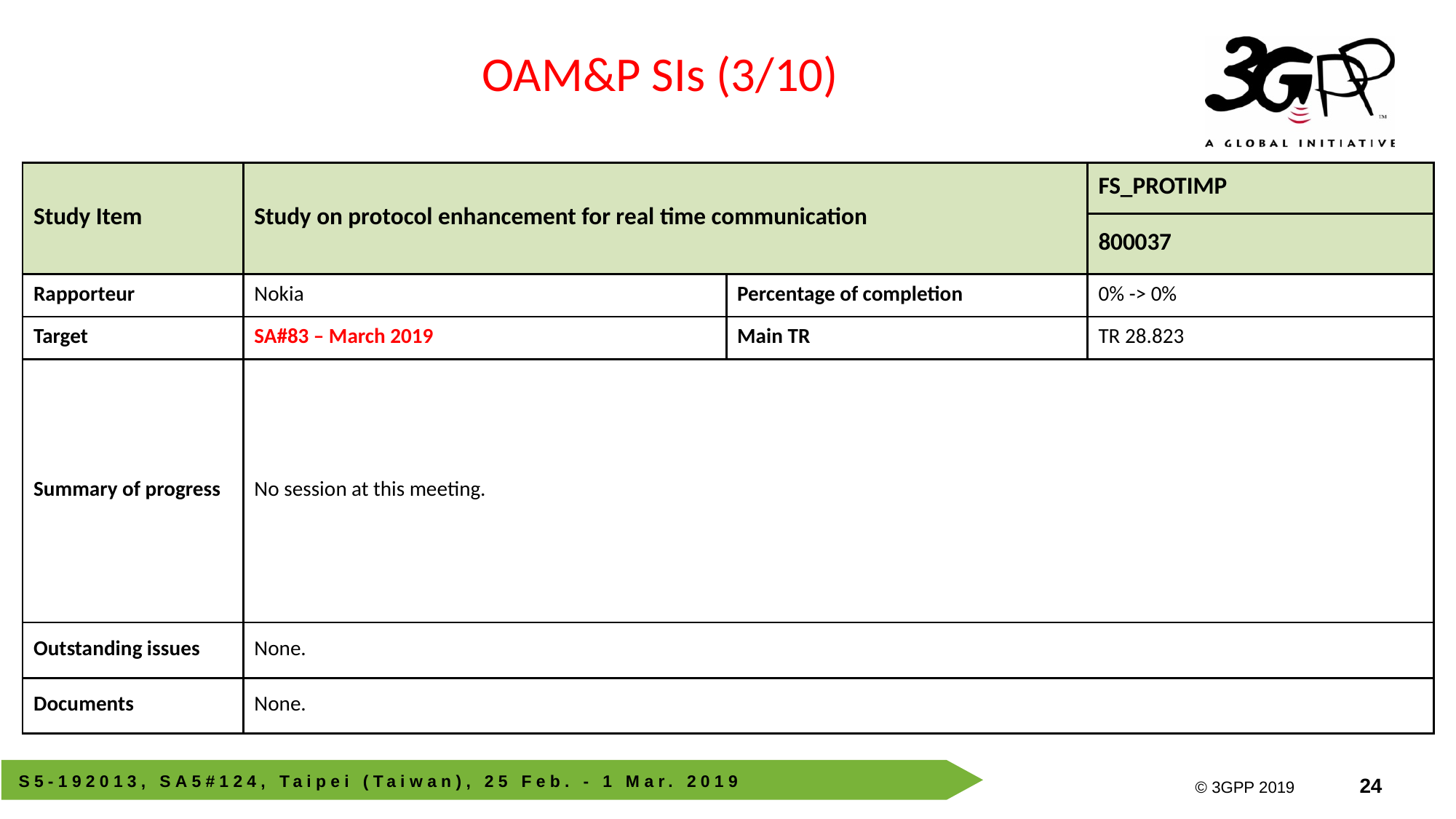

OAM&P SIs (3/10)
| Study Item | Study on protocol enhancement for real time communication |  | FS\_PROTIMP |
| --- | --- | --- | --- |
|  |  |  | 800037 |
| Rapporteur | Nokia | Percentage of completion | 0% -> 0% |
| Target | SA#83 – March 2019 | Main TR | TR 28.823 |
| Summary of progress | No session at this meeting. |  |  |
| Outstanding issues | None. |  |  |
| Documents | None. |  |  |